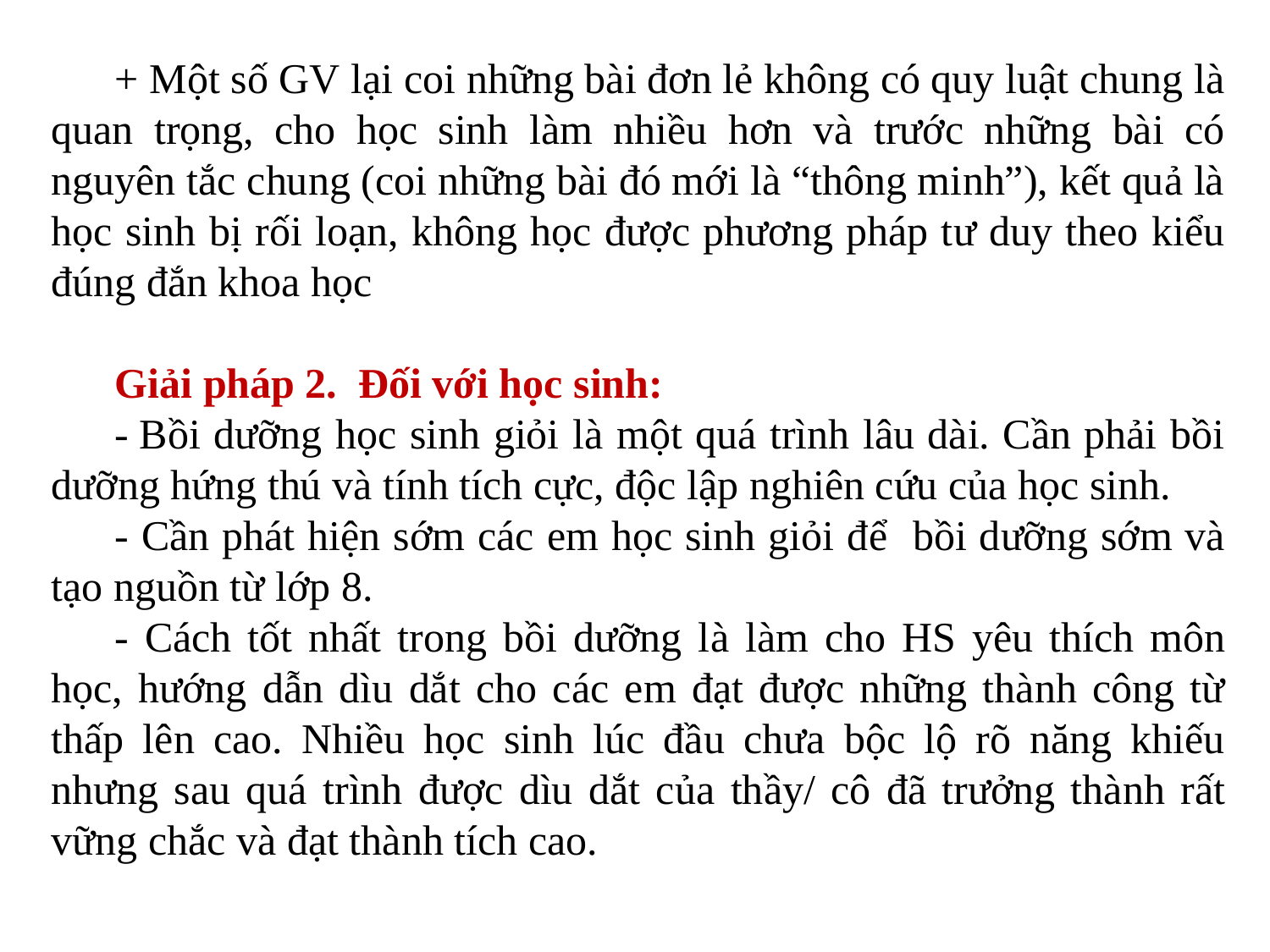

+ Một số GV lại coi những bài đơn lẻ không có quy luật chung là quan trọng, cho học sinh làm nhiều hơn và trước những bài có nguyên tắc chung (coi những bài đó mới là “thông minh”), kết quả là học sinh bị rối loạn, không học được phương pháp tư duy theo kiểu đúng đắn khoa học

Giải pháp 2.  Đối với học sinh:
- Bồi dưỡng học sinh giỏi là một quá trình lâu dài. Cần phải bồi dưỡng hứng thú và tính tích cực, độc lập nghiên cứu của học sinh.
- Cần phát hiện sớm các em học sinh giỏi để  bồi dưỡng sớm và tạo nguồn từ lớp 8.
- Cách tốt nhất trong bồi dưỡng là làm cho HS yêu thích môn học, hướng dẫn dìu dắt cho các em đạt được những thành công từ thấp lên cao. Nhiều học sinh lúc đầu chưa bộc lộ rõ năng khiếu nhưng sau quá trình được dìu dắt của thầy/ cô đã trưởng thành rất vững chắc và đạt thành tích cao.